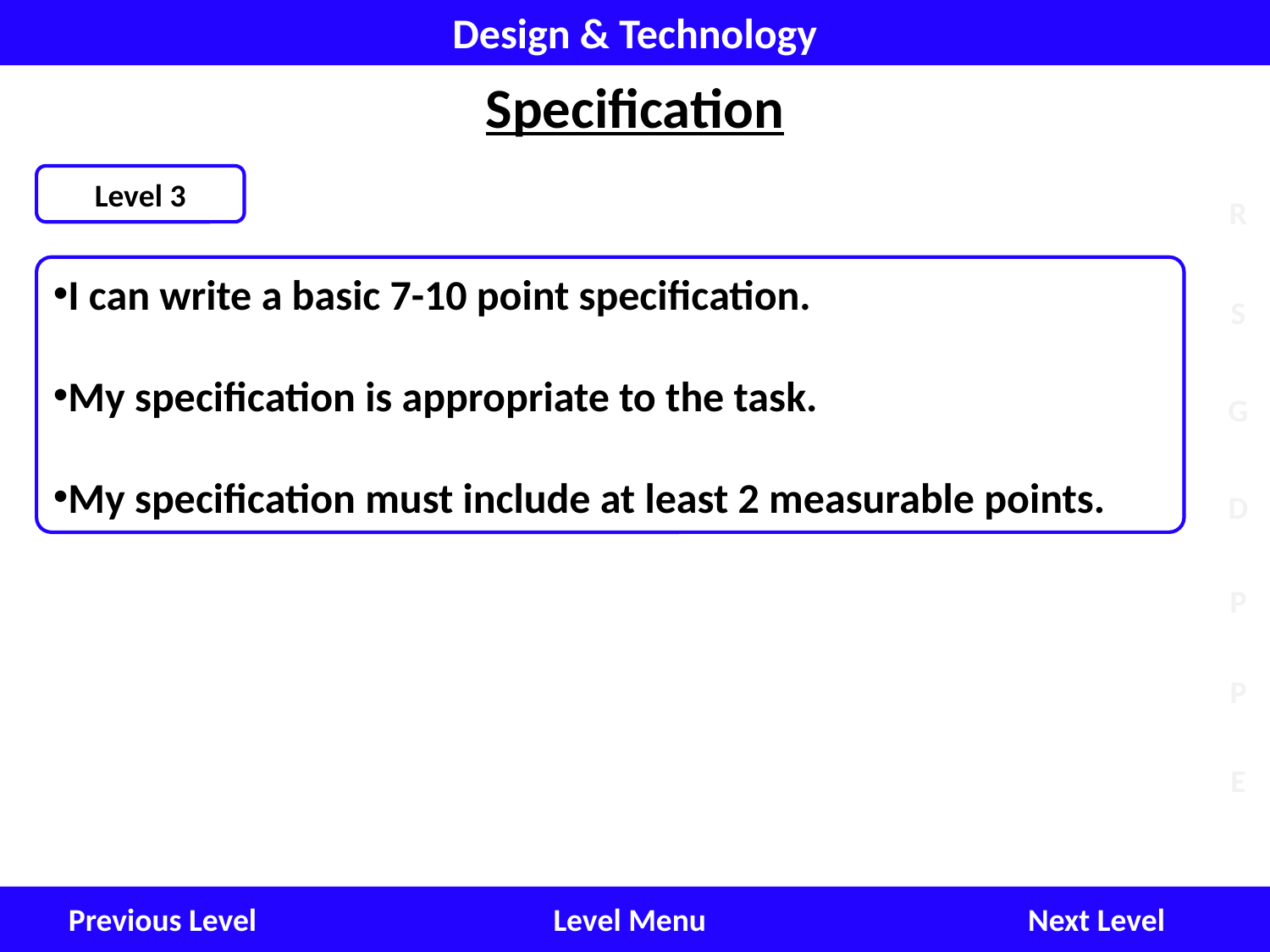

Design & Technology
Specification
Level 3
I can write a basic 7-10 point specification.

My specification is appropriate to the task.

My specification must include at least 2 measurable points.

Next Level
Level Menu
Previous Level